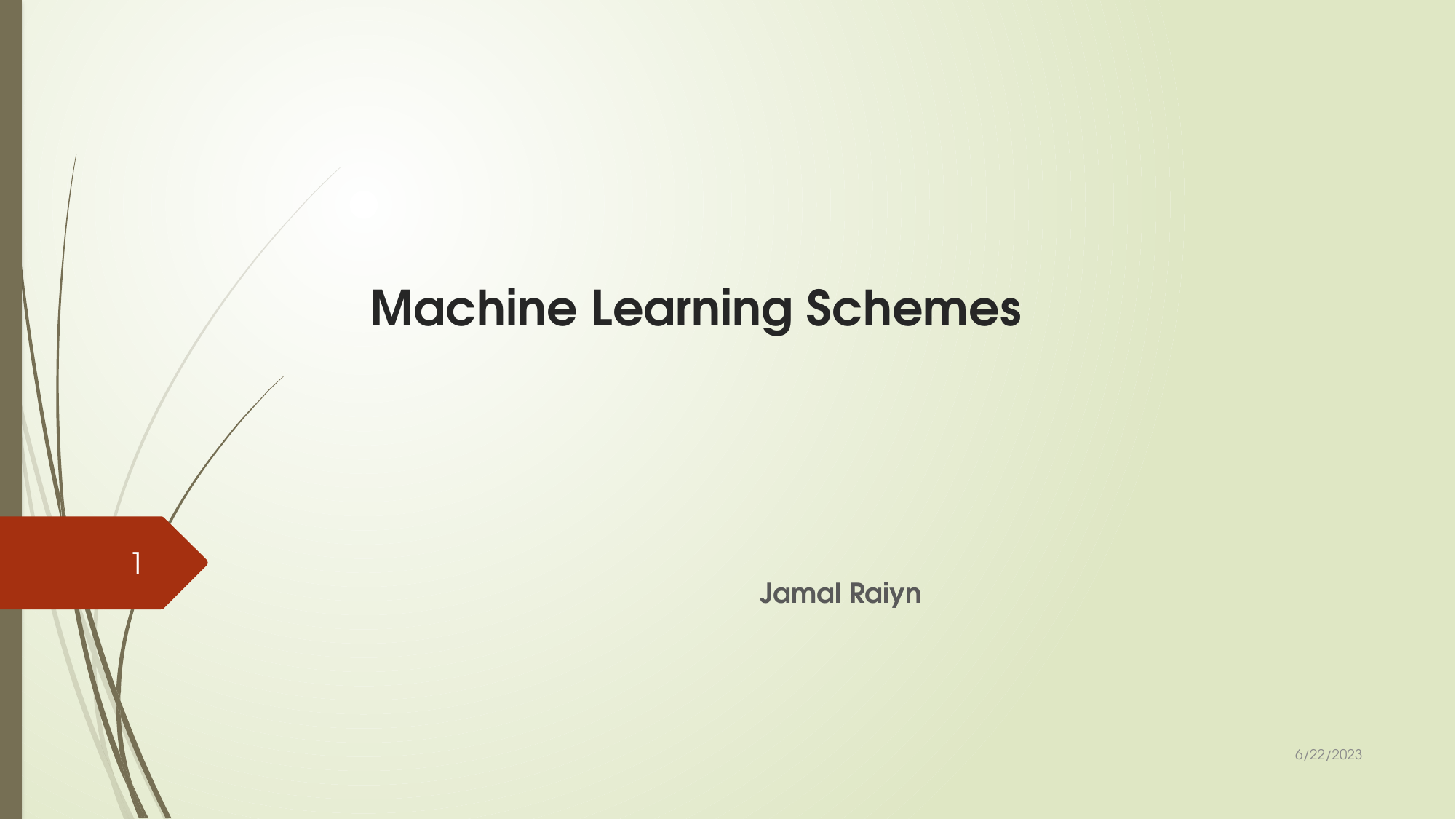

# Machine Learning Schemes
1
Jamal Raiyn
6/22/2023